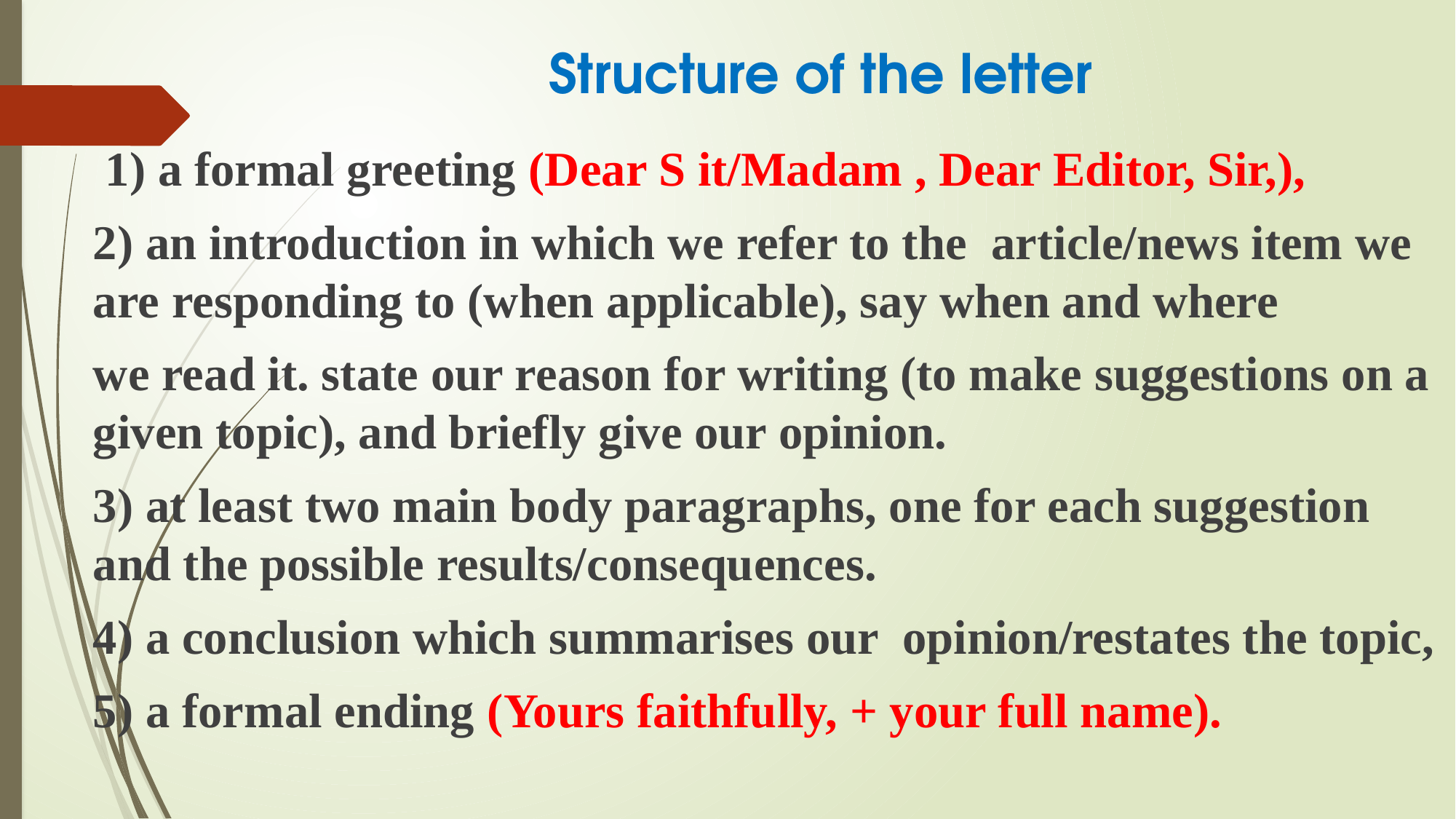

# Structure of the letter
 1) a formal greeting (Dear S it/Madam , Dear Editor, Sir,),
2) an introduction in which we refer to the  article/news item we are responding to (when applicable), say when and where
we read it. state our reason for writing (to make suggestions on a given topic), and briefly give our opinion.
3) at least two main body paragraphs, one for each suggestion and the possible results/consequences.
4) a conclusion which summarises our  opinion/restates the topic,
5) a formal ending (Yours faithfully, + your full name).